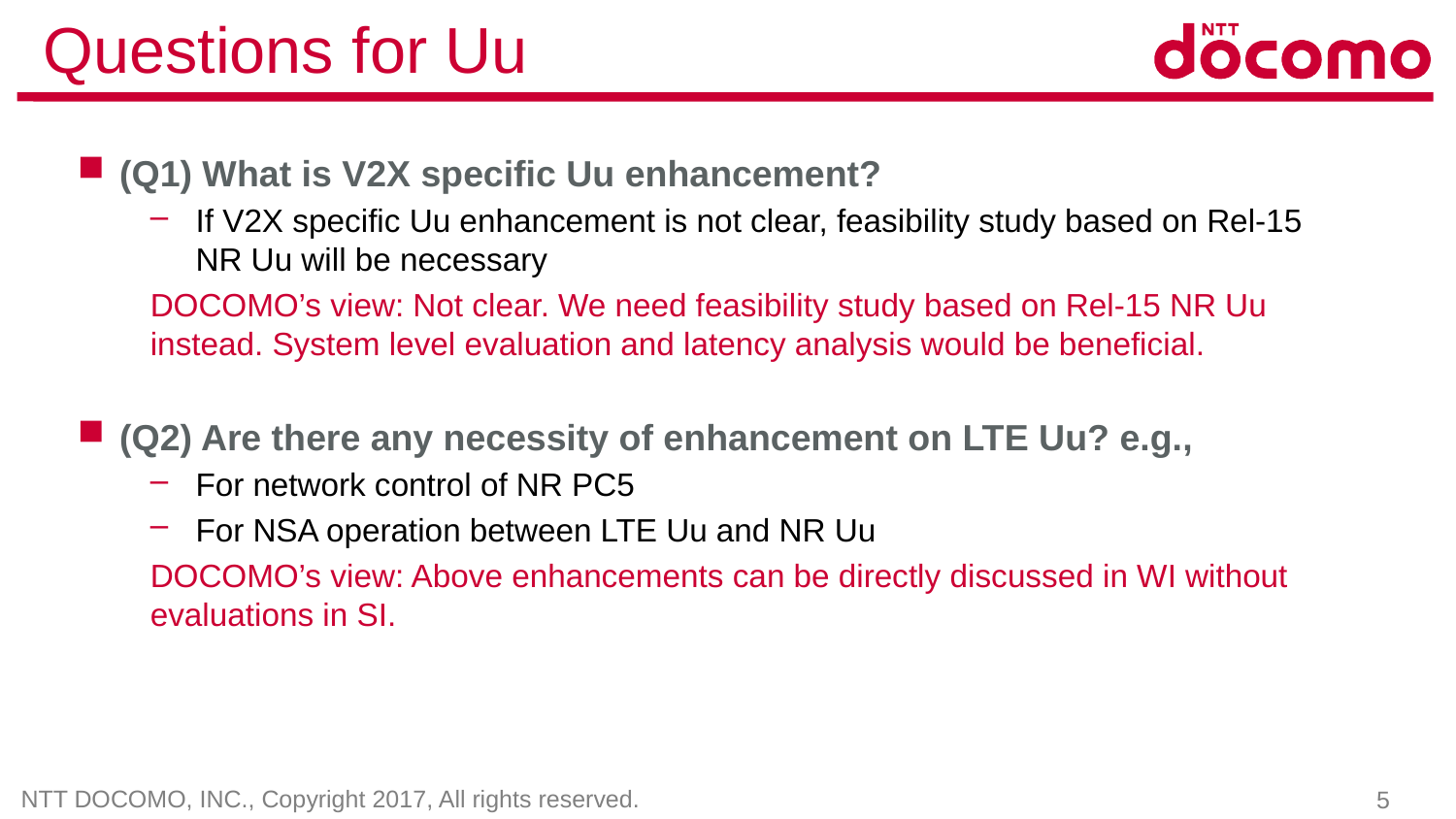

# Questions for Uu
(Q1) What is V2X specific Uu enhancement?
If V2X specific Uu enhancement is not clear, feasibility study based on Rel-15 NR Uu will be necessary
DOCOMO’s view: Not clear. We need feasibility study based on Rel-15 NR Uu instead. System level evaluation and latency analysis would be beneficial.

(Q2) Are there any necessity of enhancement on LTE Uu? e.g.,
For network control of NR PC5
For NSA operation between LTE Uu and NR Uu
DOCOMO’s view: Above enhancements can be directly discussed in WI without evaluations in SI.